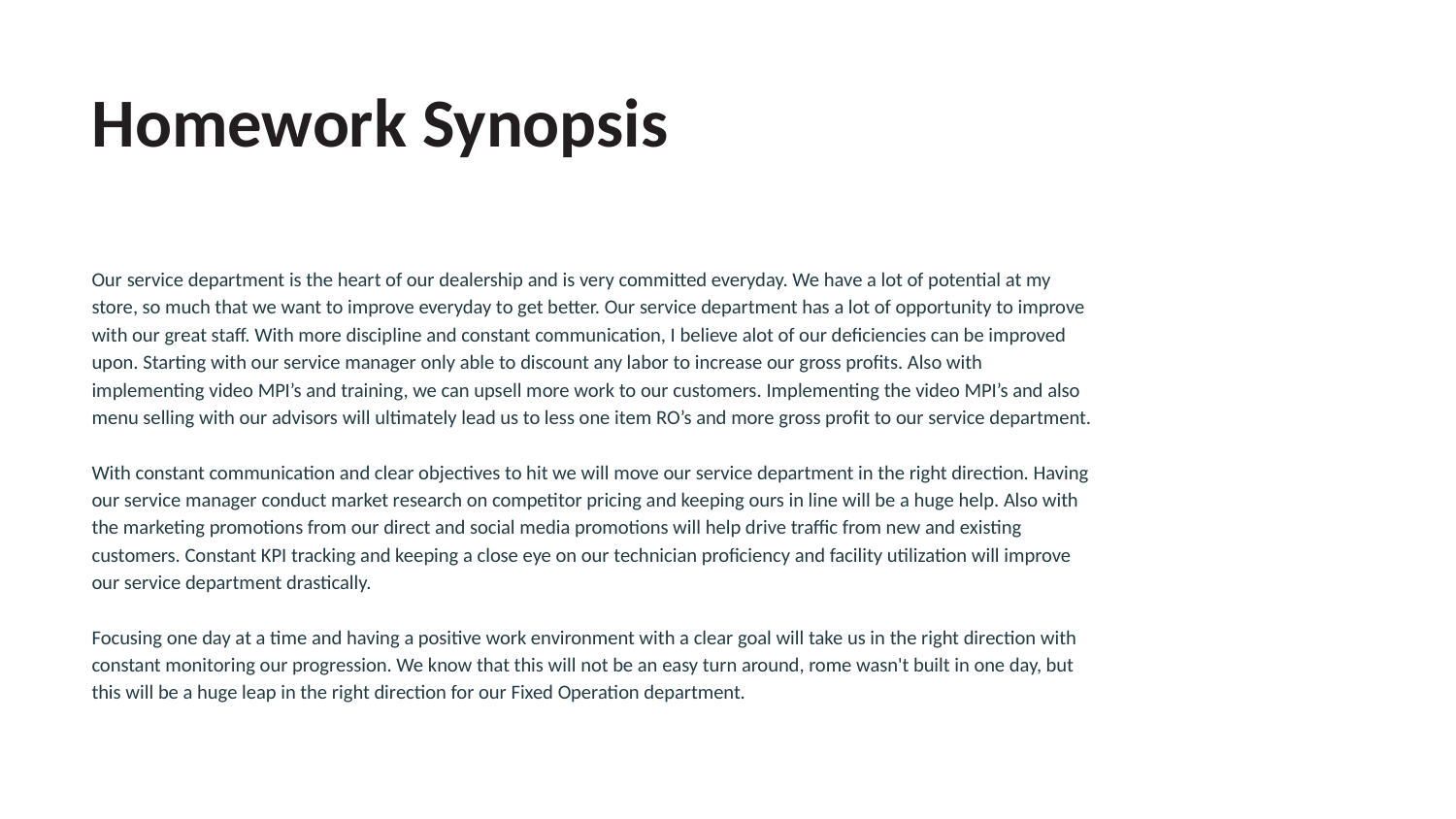

# Homework Synopsis
Our service department is the heart of our dealership and is very committed everyday. We have a lot of potential at my store, so much that we want to improve everyday to get better. Our service department has a lot of opportunity to improve with our great staff. With more discipline and constant communication, I believe alot of our deficiencies can be improved upon. Starting with our service manager only able to discount any labor to increase our gross profits. Also with implementing video MPI’s and training, we can upsell more work to our customers. Implementing the video MPI’s and also menu selling with our advisors will ultimately lead us to less one item RO’s and more gross profit to our service department.

With constant communication and clear objectives to hit we will move our service department in the right direction. Having our service manager conduct market research on competitor pricing and keeping ours in line will be a huge help. Also with the marketing promotions from our direct and social media promotions will help drive traffic from new and existing customers. Constant KPI tracking and keeping a close eye on our technician proficiency and facility utilization will improve our service department drastically.

Focusing one day at a time and having a positive work environment with a clear goal will take us in the right direction with  constant monitoring our progression. We know that this will not be an easy turn around, rome wasn't built in one day, but this will be a huge leap in the right direction for our Fixed Operation department.